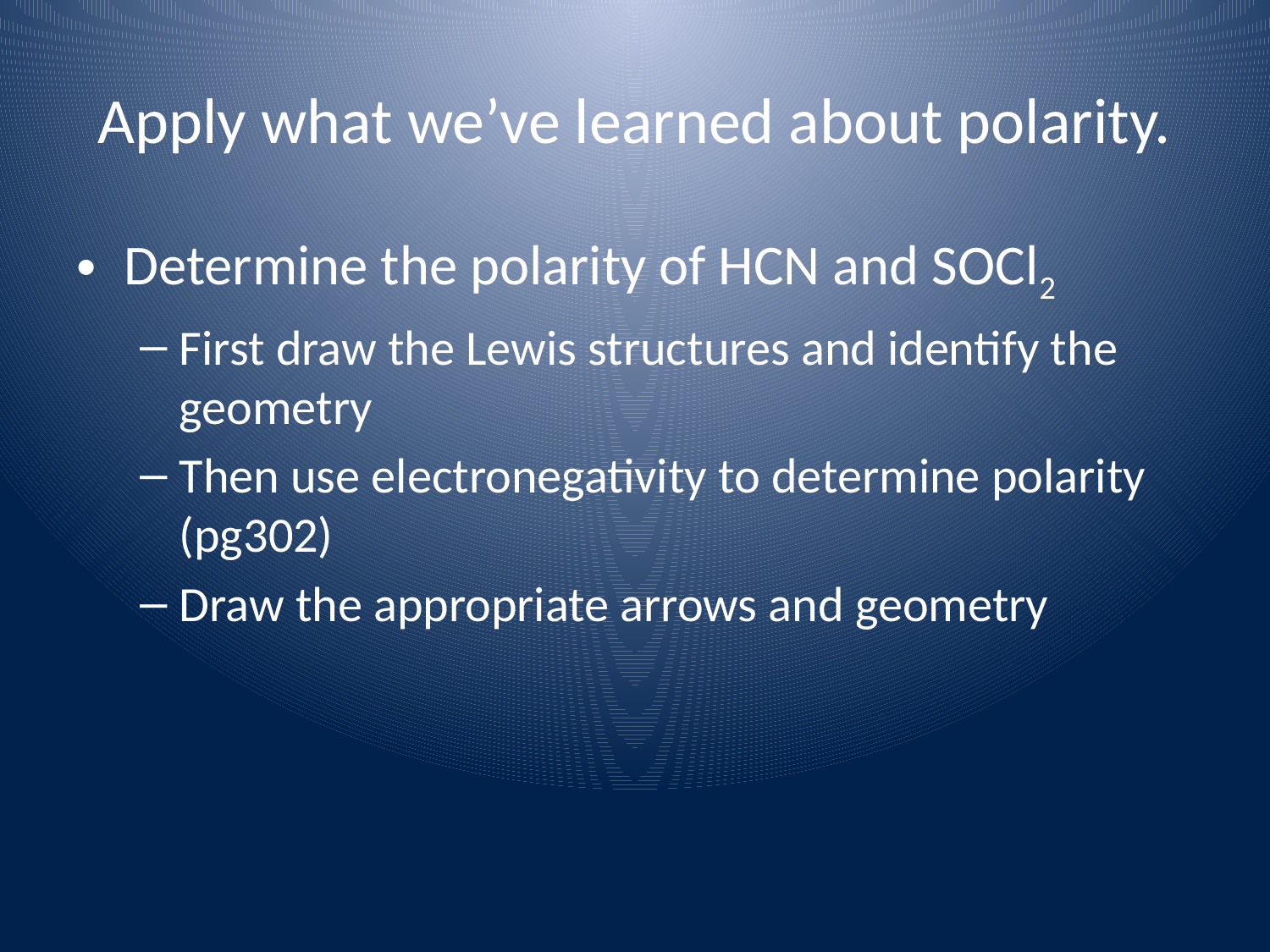

# Apply what we’ve learned about polarity.
Determine the polarity of HCN and SOCl2
First draw the Lewis structures and identify the geometry
Then use electronegativity to determine polarity (pg302)
Draw the appropriate arrows and geometry